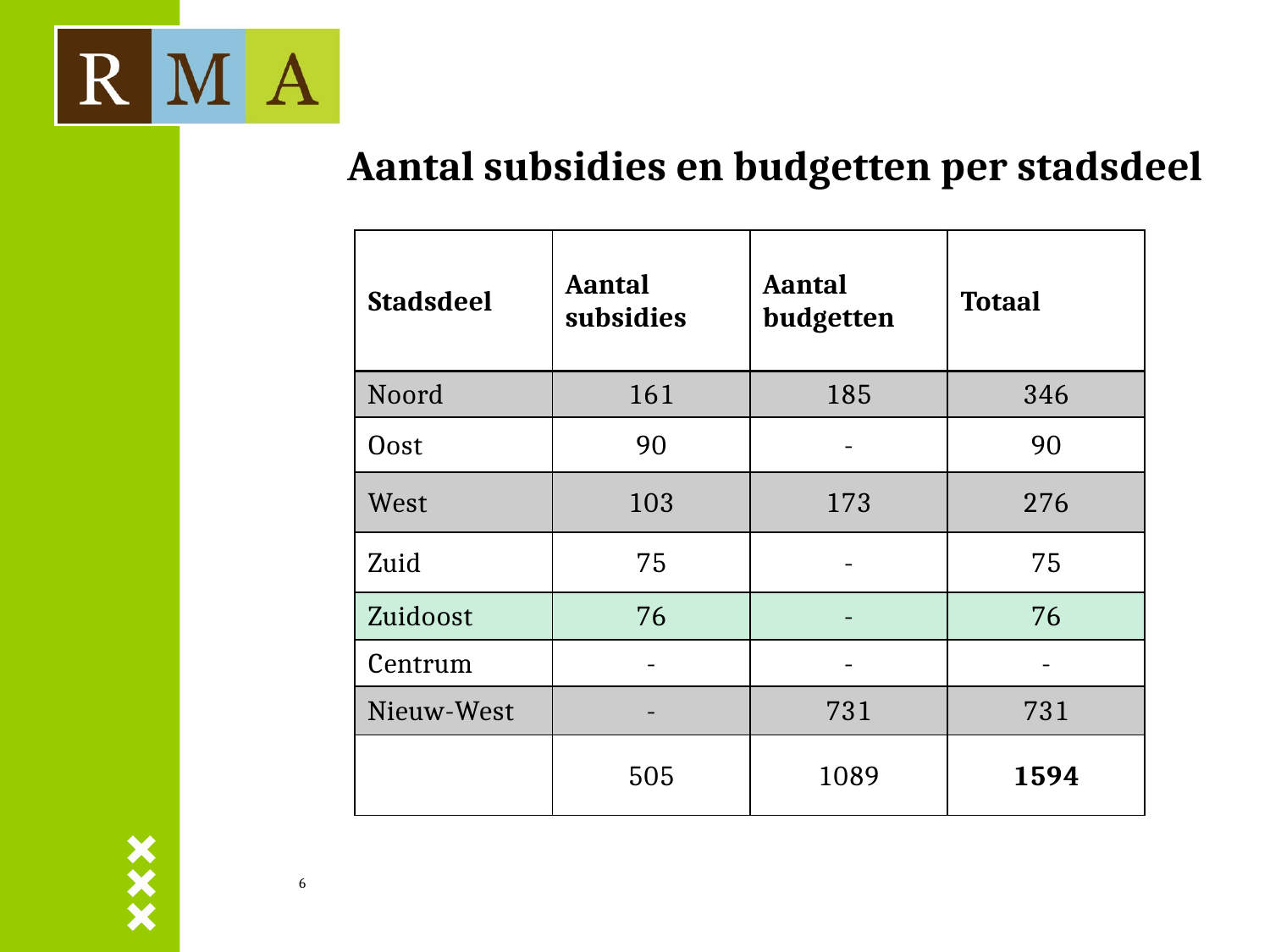

Aantal subsidies en budgetten per stadsdeel
| Stadsdeel | Aantal subsidies | Aantal budgetten | Totaal |
| --- | --- | --- | --- |
| Noord | 161 | 185 | 346 |
| Oost | 90 | - | 90 |
| West | 103 | 173 | 276 |
| Zuid | 75 | - | 75 |
| Zuidoost | 76 | - | 76 |
| Centrum | - | - | - |
| Nieuw-West | - | 731 | 731 |
|  | 505 | 1089 | 1594 |
6